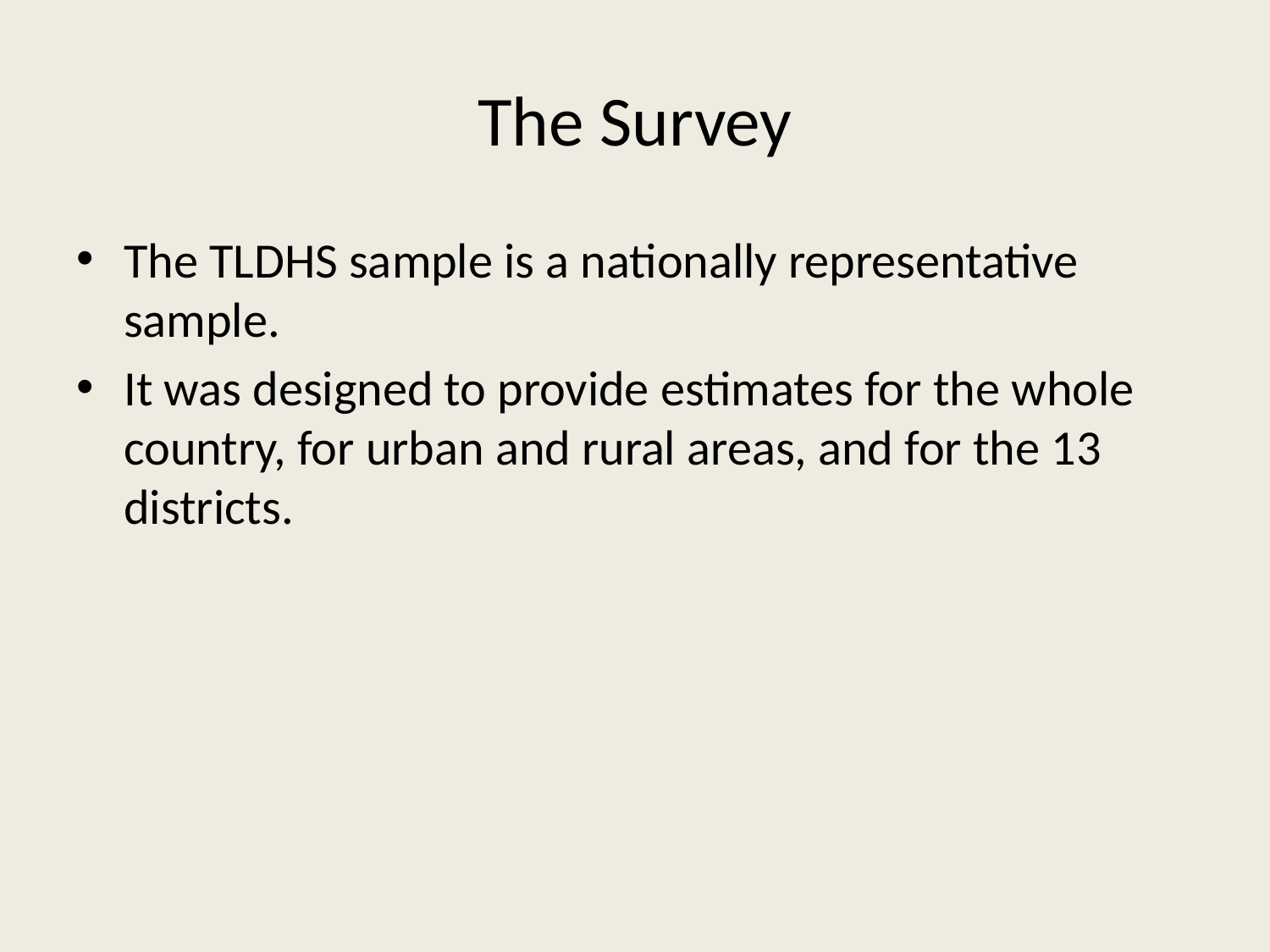

# The Survey
The TLDHS sample is a nationally representative sample.
It was designed to provide estimates for the whole country, for urban and rural areas, and for the 13 districts.